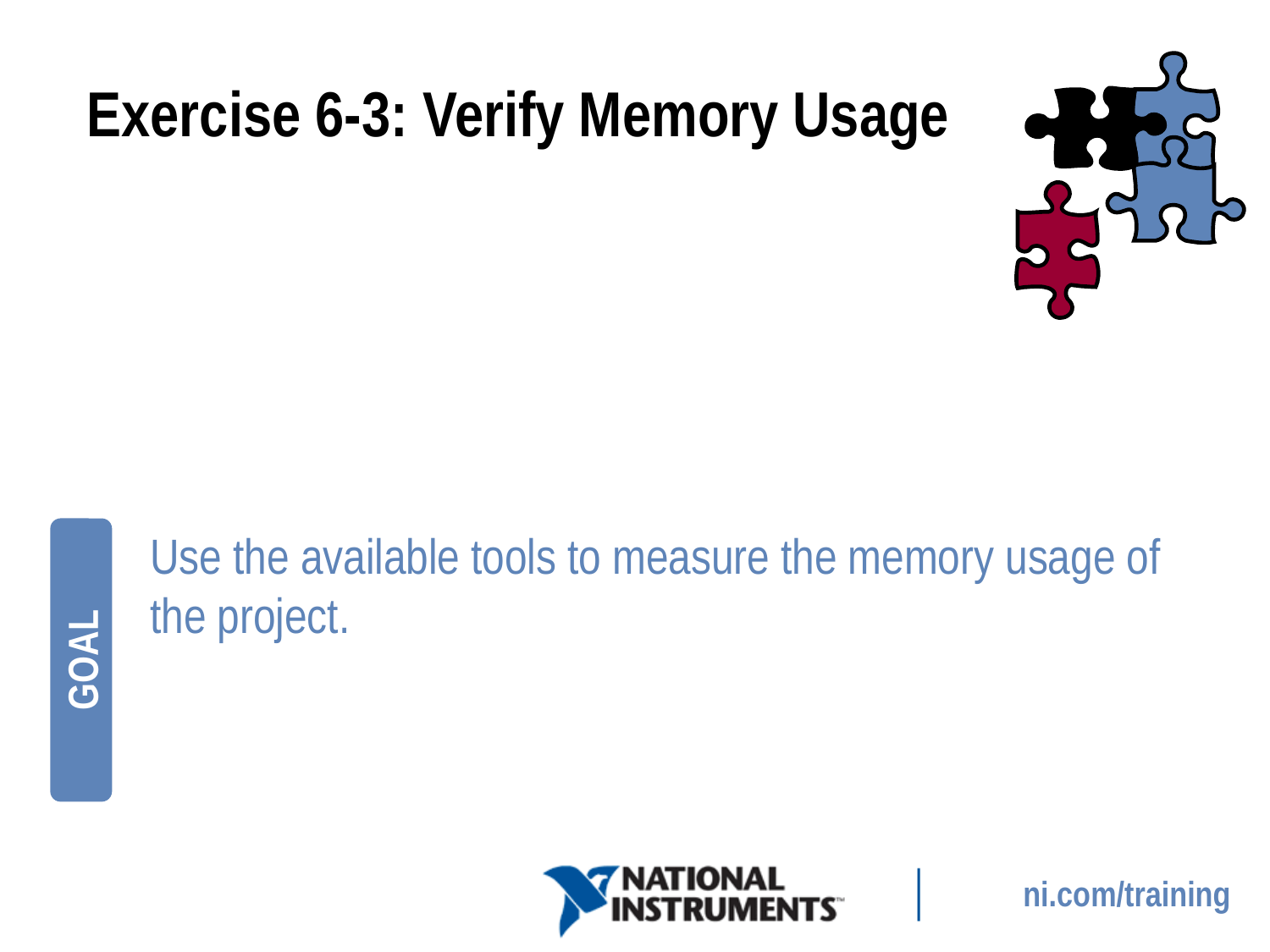

# Exercise 6-3: Verify Memory Usage

Use the available tools to measure the memory usage of the project.